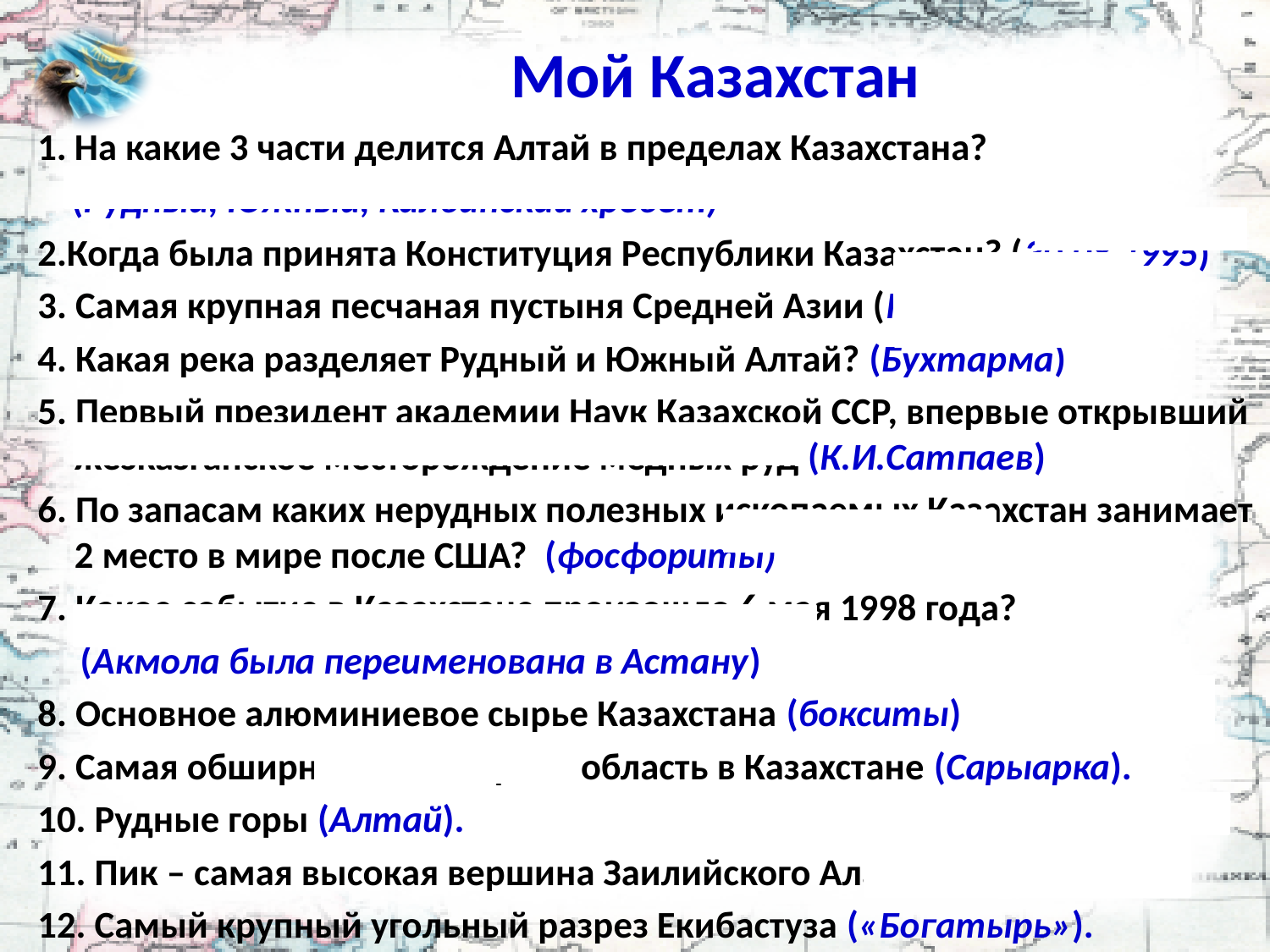

# Мой Казахстан
На какие 3 части делится Алтай в пределах Казахстана?
    (Рудный, Южный, Калбинский хребет)
2.Когда была принята Конституция Республики Казахстан? (30.08.1995)
3. Самая крупная песчаная пустыня Средней Азии (Кызылкум)
4. Какая река разделяет Рудный и Южный Алтай? (Бухтарма)
5. Первый президент академии Наук Казахской ССР, впервые открывший жезказганское месторождение медных руд (К.И.Сатпаев)
6. По запасам каких нерудных полезных ископаемых Казахстан занимает 2 место в мире после США?  (фосфориты)
7. Какое событие в Казахстане произошло 6 мая 1998 года?
     (Акмола была переименована в Астану)
8. Основное алюминиевое сырье Казахстана (бокситы)
9. Самая обширная низкогорная область в Казахстане (Сарыарка).
10. Рудные горы (Алтай).
11. Пик – самая высокая вершина Заилийского Алатау (Талгарский).
12. Самый крупный угольный разрез Екибастуза («Богатырь»).